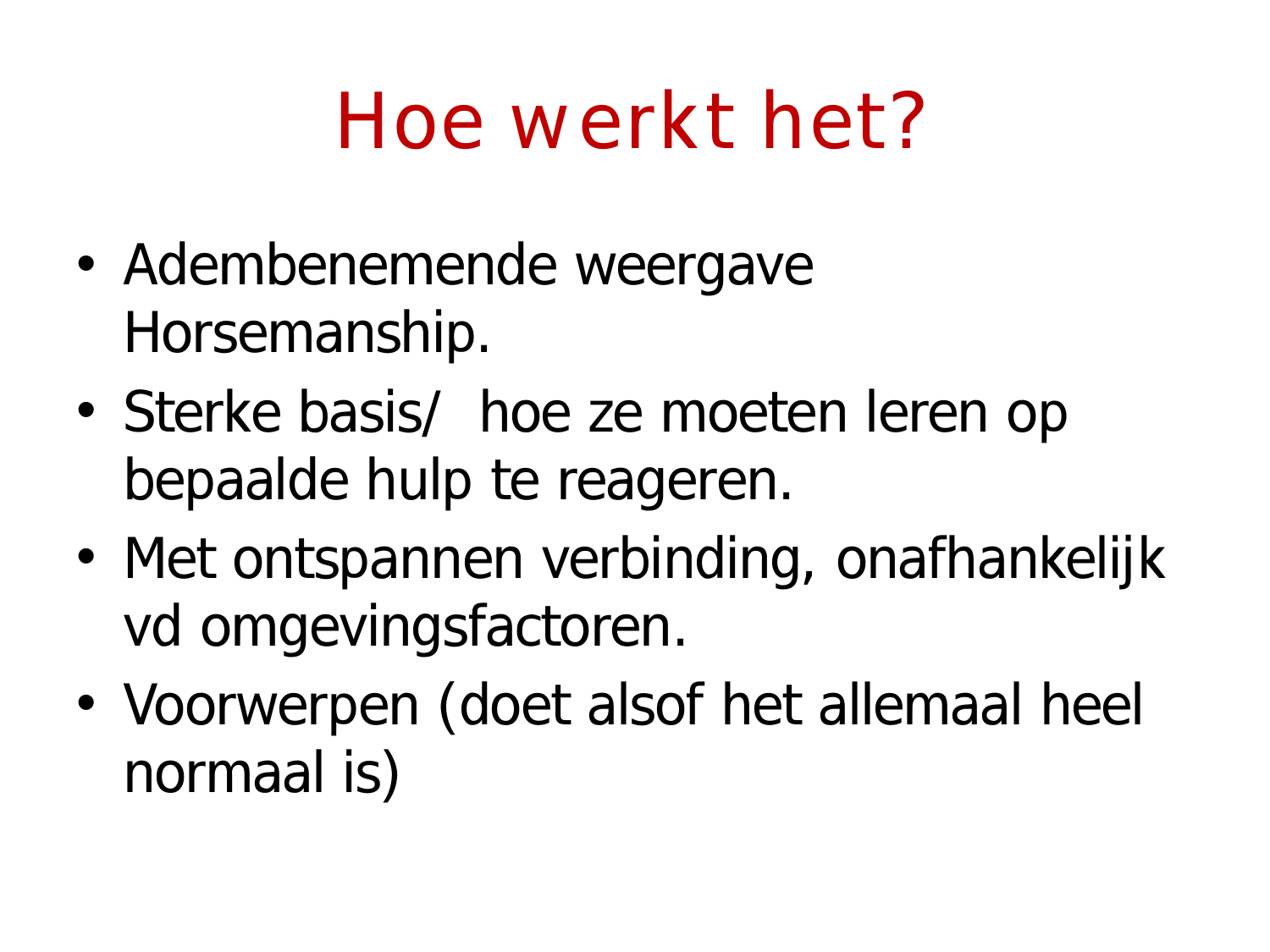

# Hoe werkt het?
Adembenemende weergave Horsemanship.
Sterke basis/  hoe ze moeten leren op bepaalde hulp te reageren.
Met ontspannen verbinding, onafhankelijk vd omgevingsfactoren.
Voorwerpen (doet alsof het allemaal heel normaal is)